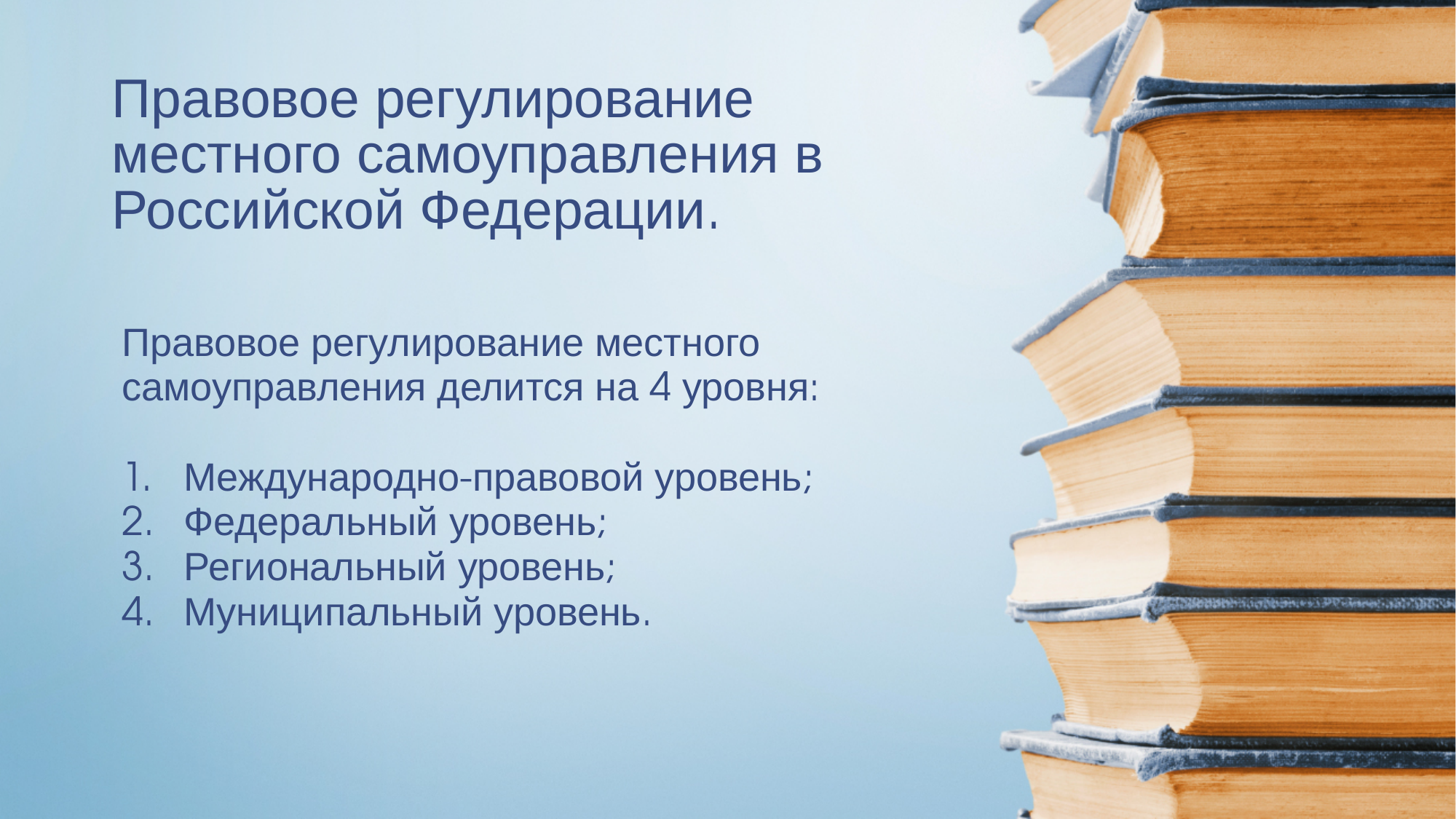

# Правовое регулирование местного самоуправления в Российской Федерации.

Правовое регулирование местного самоуправления делится на 4 уровня:

Международно-правовой уровень;
Федеральный уровень;
Региональный уровень;
Муниципальный уровень.